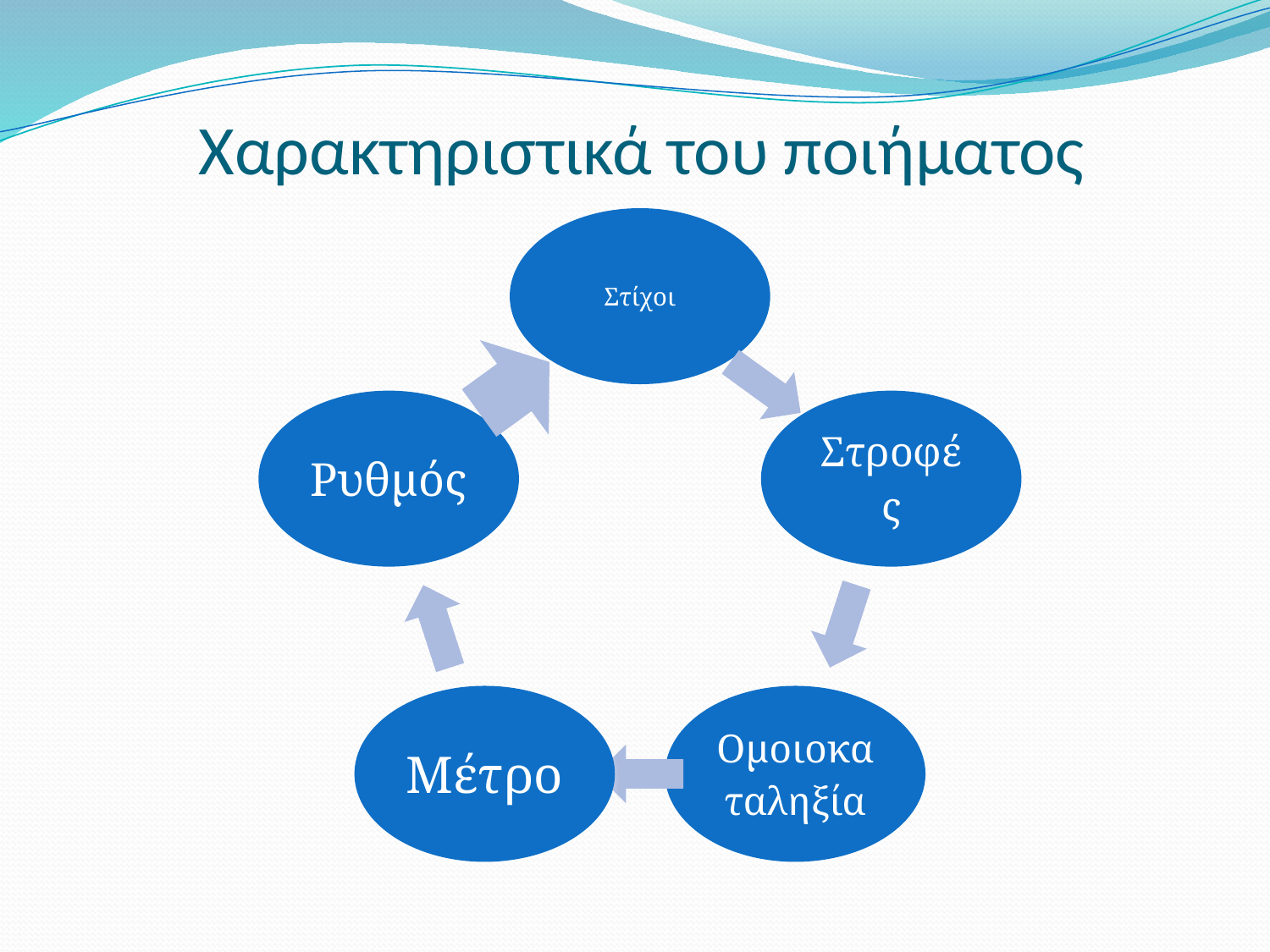

# Χαρακτηριστικά του ποιήματος
Στίχοι
Στροφές
Ομοιοκαταληξία
Μέτρο
Ρυθμός